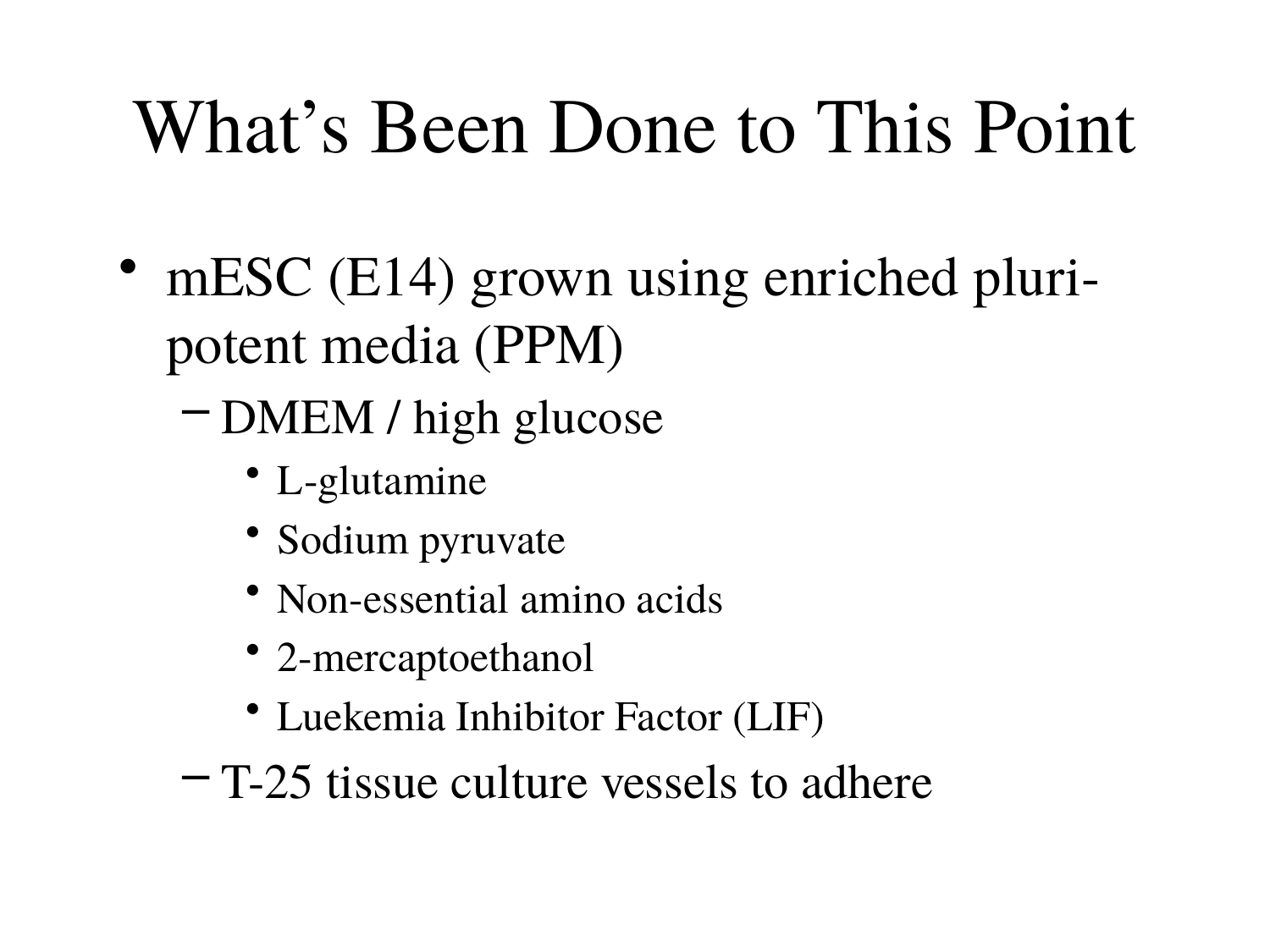

# What’s Been Done to This Point
mESC (E14) grown using enriched pluri-potent media (PPM)
DMEM / high glucose
L-glutamine
Sodium pyruvate
Non-essential amino acids
2-mercaptoethanol
Luekemia Inhibitor Factor (LIF)
T-25 tissue culture vessels to adhere